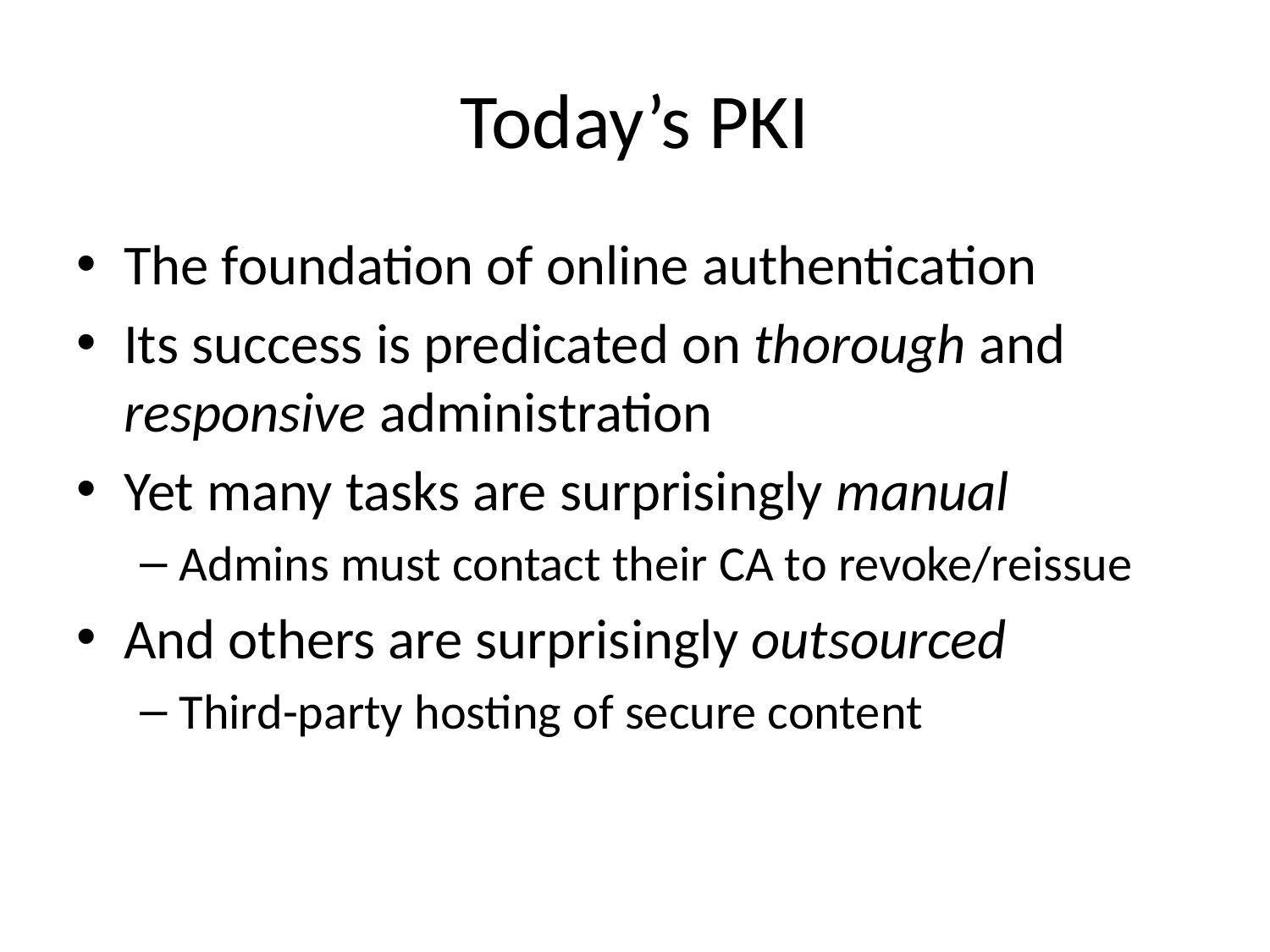

# Today’s PKI
The foundation of online authentication
Its success is predicated on thorough and responsive administration
Yet many tasks are surprisingly manual
Admins must contact their CA to revoke/reissue
And others are surprisingly outsourced
Third-party hosting of secure content